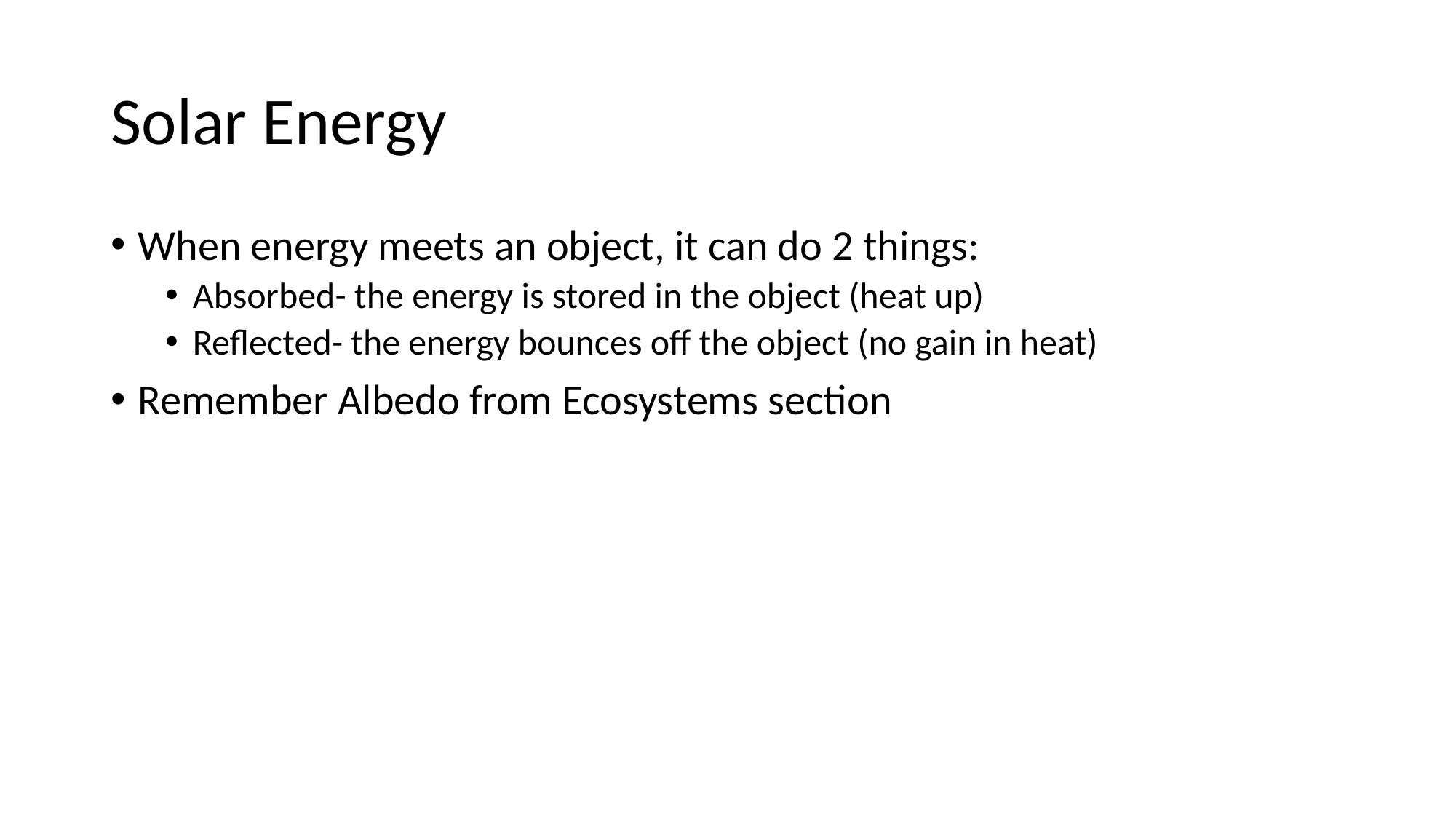

# Solar Energy
When energy meets an object, it can do 2 things:
Absorbed- the energy is stored in the object (heat up)
Reflected- the energy bounces off the object (no gain in heat)
Remember Albedo from Ecosystems section